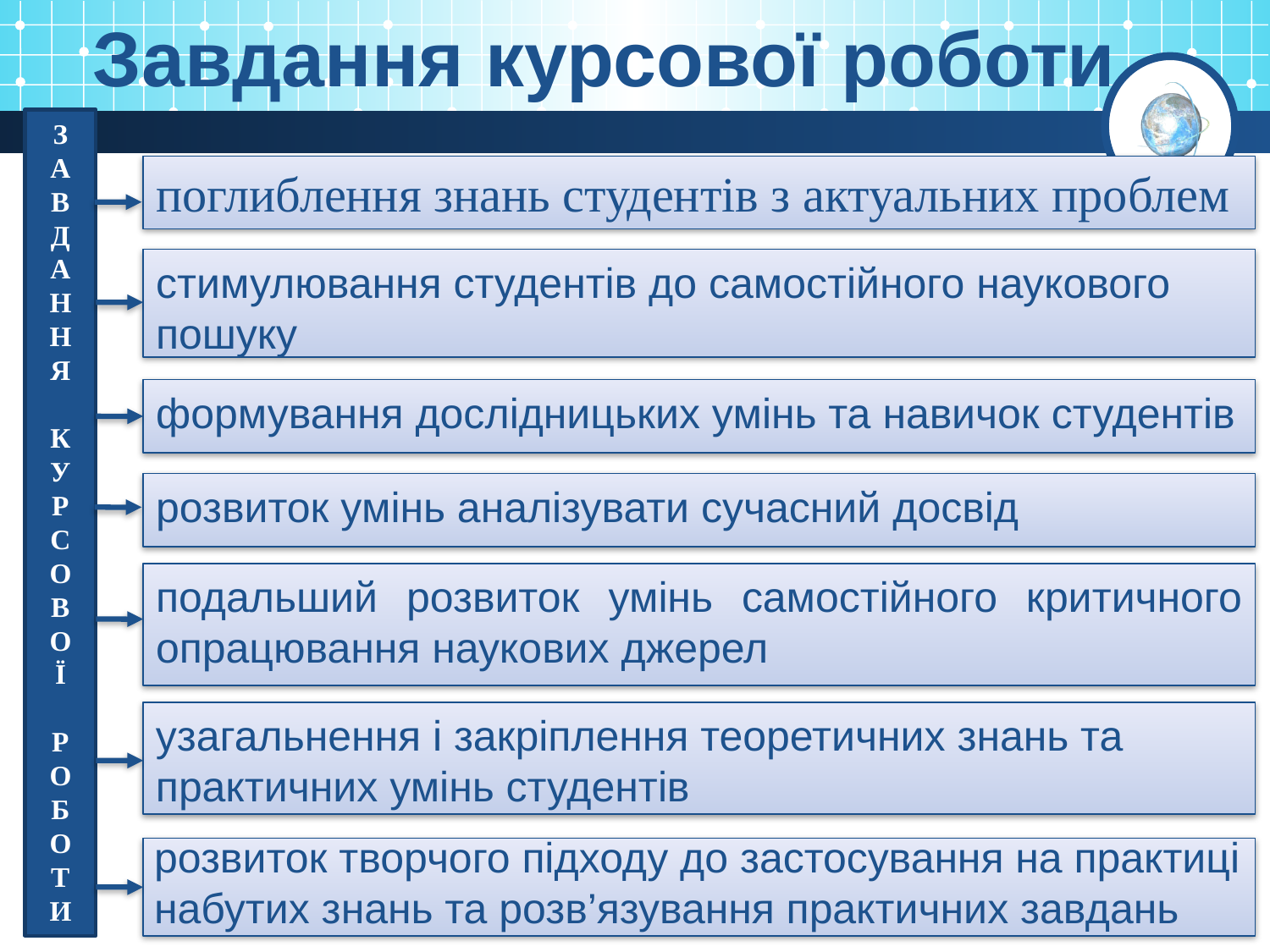

Завдання курсової роботи
З
А
В
Д
А
Н
Н
Я

К
У
Р
С
О
В
О
Ї

Р
О
Б
О
Т
И

поглиблення знань студентів з актуальних проблем
стимулювання студентів до самостійного наукового пошуку
формування дослідницьких умінь та навичок студентів

розвиток умінь аналізувати сучасний досвід

подальший розвиток умінь самостійного критичного опрацювання наукових джерел

узагальнення і закріплення теоретичних знань та практичних умінь студентів
розвиток творчого підходу до застосування на практиці набутих знань та розв’язування практичних завдань